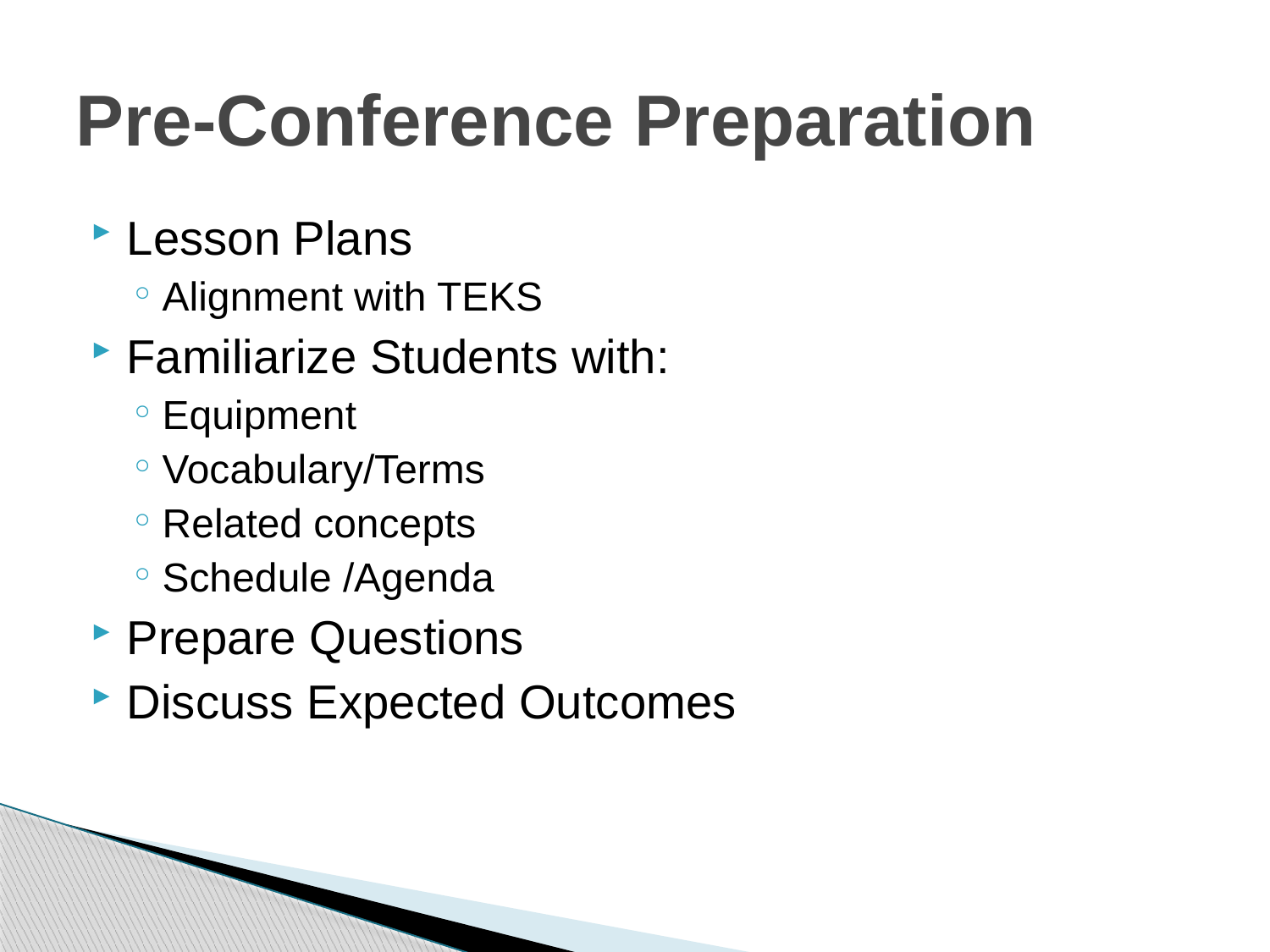

# Pre-Conference Preparation
Lesson Plans
Alignment with TEKS
Familiarize Students with:
Equipment
Vocabulary/Terms
Related concepts
Schedule /Agenda
Prepare Questions
Discuss Expected Outcomes